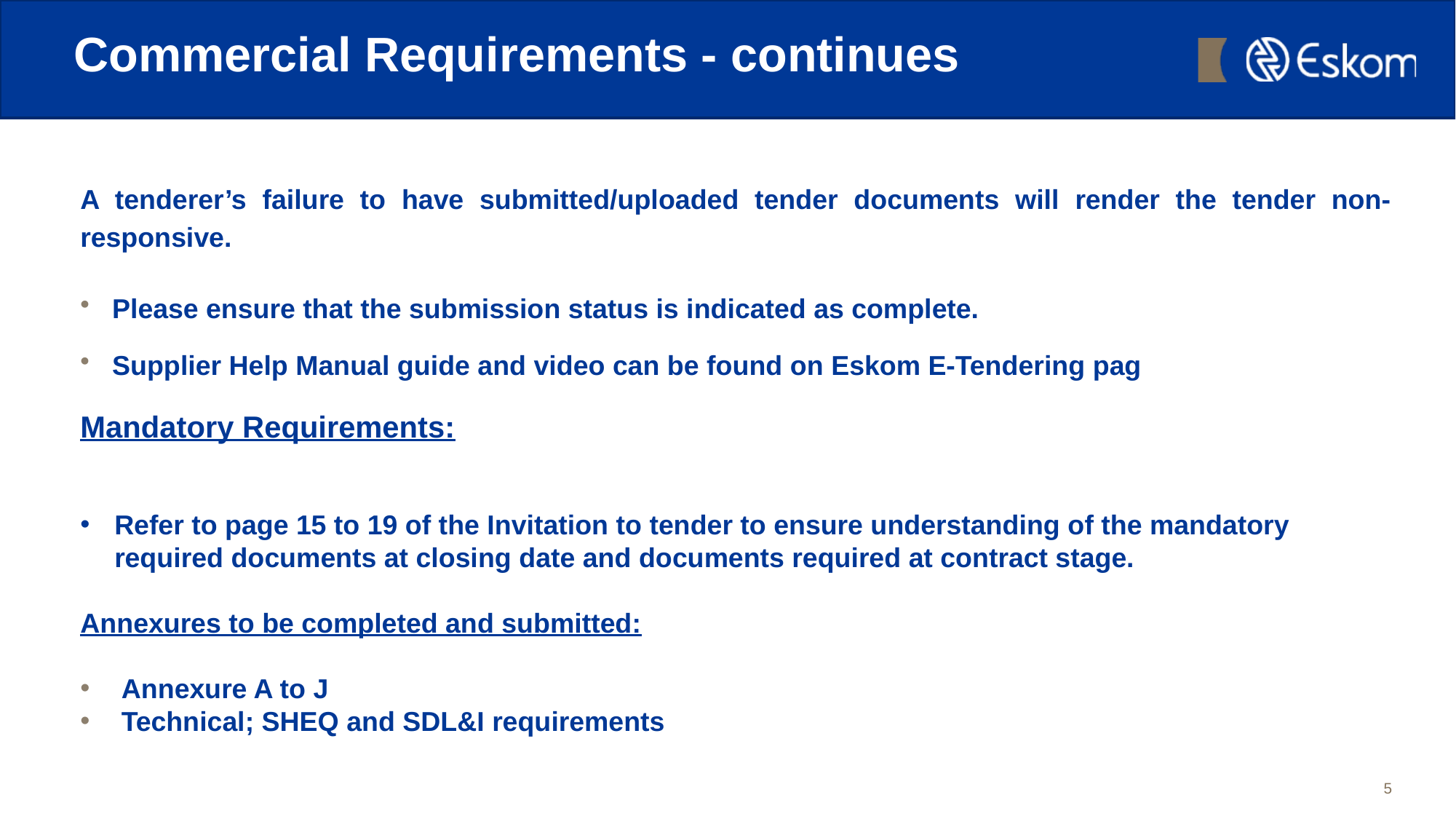

# Commercial Requirements - continues
A tenderer’s failure to have submitted/uploaded tender documents will render the tender non-responsive.
Please ensure that the submission status is indicated as complete.
Supplier Help Manual guide and video can be found on Eskom E-Tendering pag
Mandatory Requirements:

Refer to page 15 to 19 of the Invitation to tender to ensure understanding of the mandatory required documents at closing date and documents required at contract stage.

Annexures to be completed and submitted:

Annexure A to J
Technical; SHEQ and SDL&I requirements

5